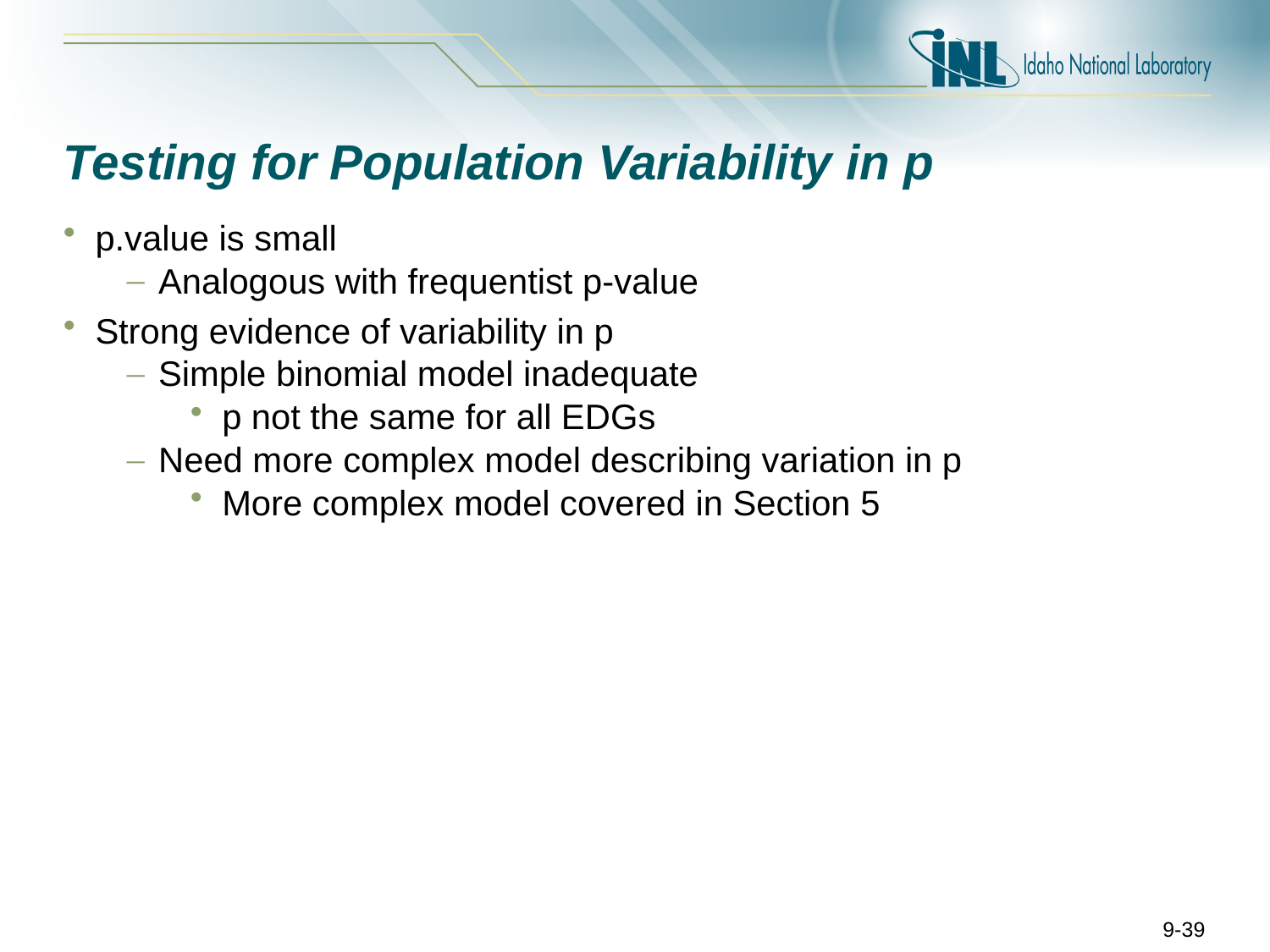

# Testing for Population Variability in p
p.value is small
Analogous with frequentist p-value
Strong evidence of variability in p
Simple binomial model inadequate
p not the same for all EDGs
Need more complex model describing variation in p
More complex model covered in Section 5
9-39